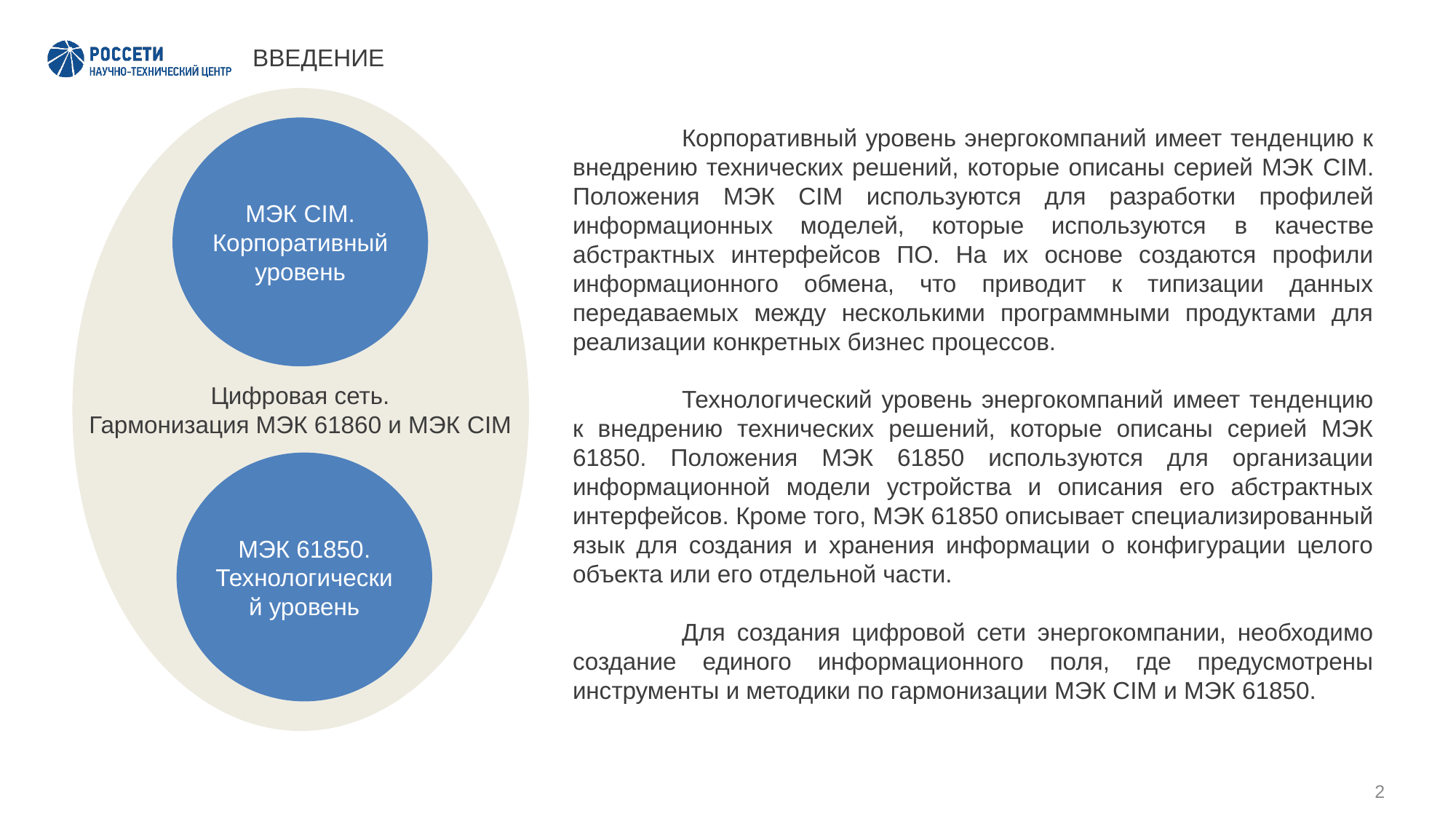

# ВВЕДЕНИЕ

	Корпоративный уровень энергокомпаний имеет тенденцию к внедрению технических решений, которые описаны серией МЭК CIM. Положения МЭК CIM используются для разработки профилей информационных моделей, которые используются в качестве абстрактных интерфейсов ПО. На их основе создаются профили информационного обмена, что приводит к типизации данных передаваемых между несколькими программными продуктами для реализации конкретных бизнес процессов.

	Технологический уровень энергокомпаний имеет тенденцию к внедрению технических решений, которые описаны серией МЭК 61850. Положения МЭК 61850 используются для организации информационной модели устройства и описания его абстрактных интерфейсов. Кроме того, МЭК 61850 описывает специализированный язык для создания и хранения информации о конфигурации целого объекта или его отдельной части.

	Для создания цифровой сети энергокомпании, необходимо создание единого информационного поля, где предусмотрены инструменты и методики по гармонизации МЭК CIM и МЭК 61850.
МЭК CIM. Корпоративный уровень
Цифровая сеть.
Гармонизация МЭК 61860 и МЭК CIM
МЭК 61850.
Технологический уровень